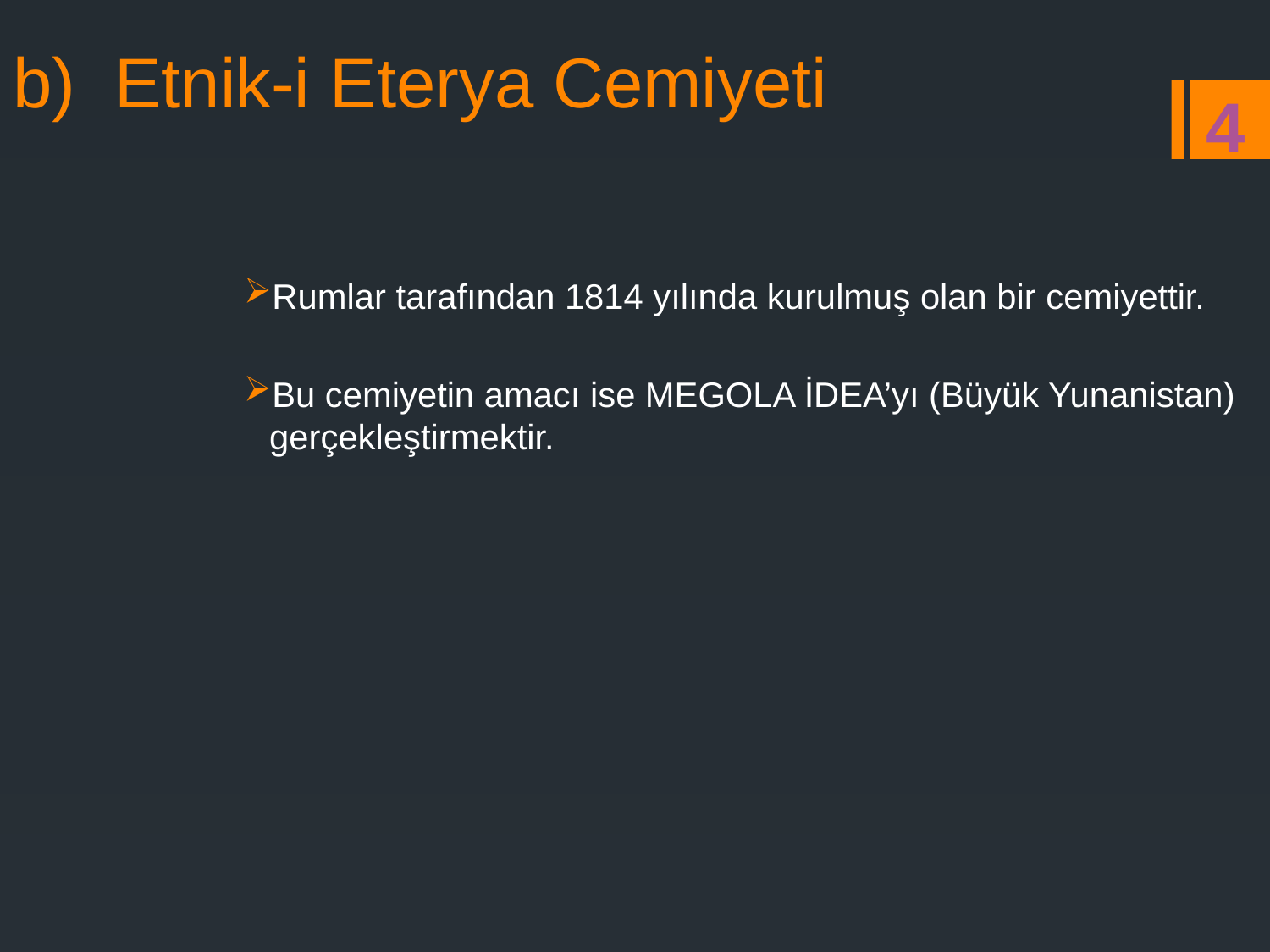

# b)  Etnik-i Eterya Cemiyeti
4
Rumlar tarafından 1814 yılında kurulmuş olan bir cemiyettir.

Bu cemiyetin amacı ise MEGOLA İDEA’yı (Büyük Yunanistan) gerçekleştirmektir.